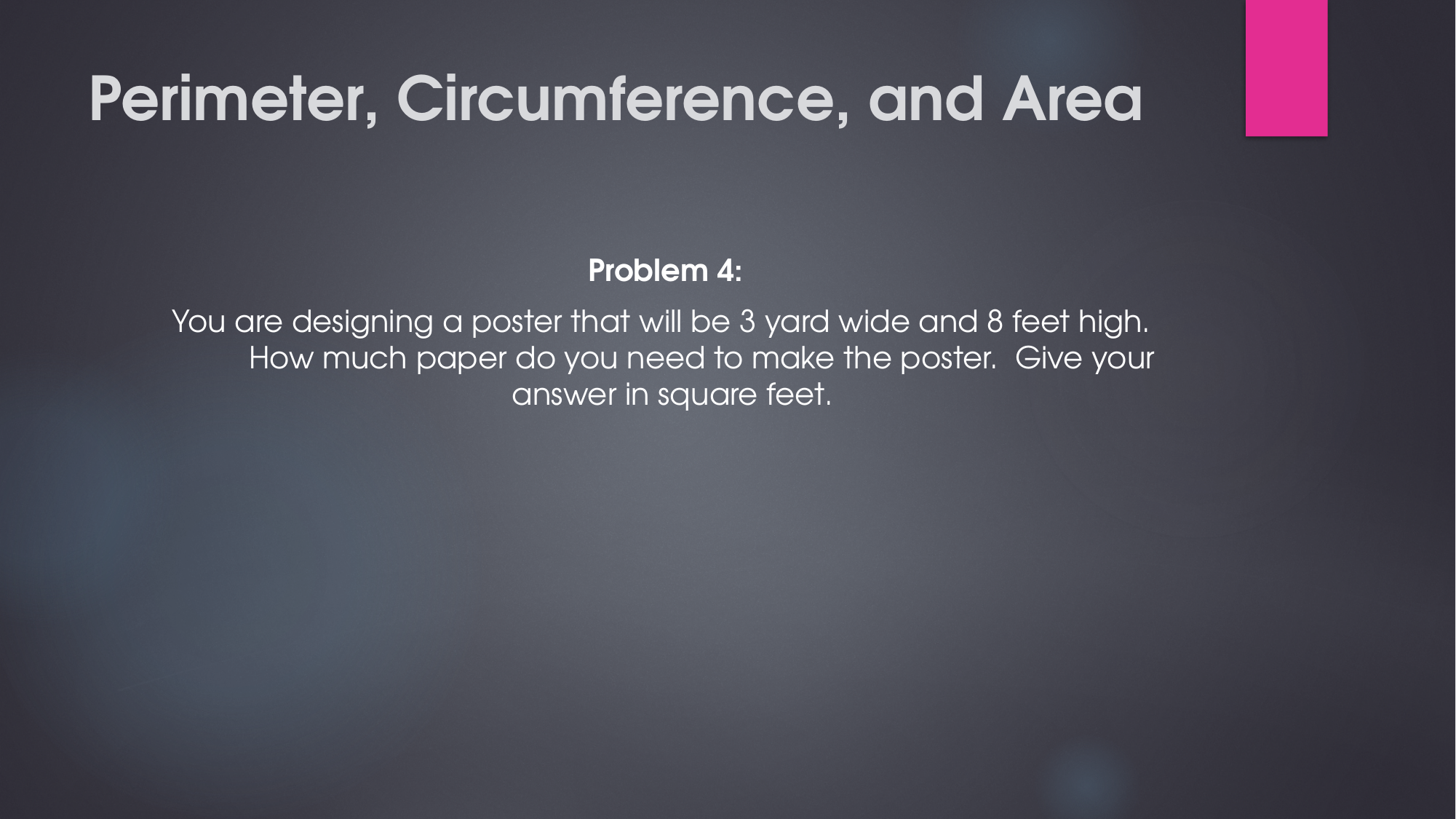

# Perimeter, Circumference, and Area
Problem 4:
You are designing a poster that will be 3 yard wide and 8 feet high.  How much paper do you need to make the poster.  Give your answer in square feet.